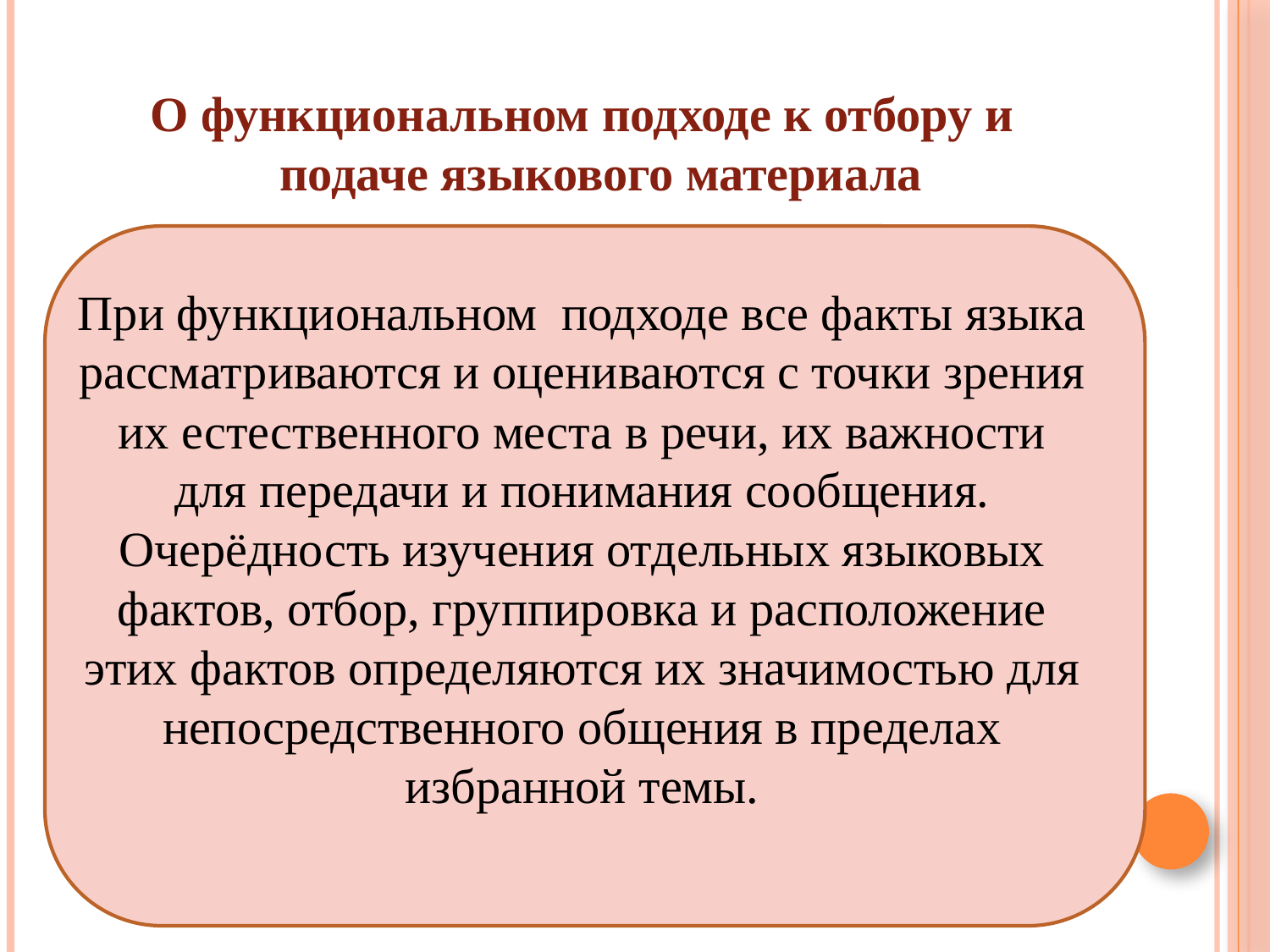

О функциональном подходе к отбору и подаче языкового материала

При функциональном  подходе все факты языка рассматриваются и оцениваются с точки зрения их естественного места в речи, их важности для передачи и понимания сообщения. Очерёдность изучения отдельных языковых фактов, отбор, группировка и расположение этих фактов определяются их значимостью для непосредственного общения в пределах избранной темы.